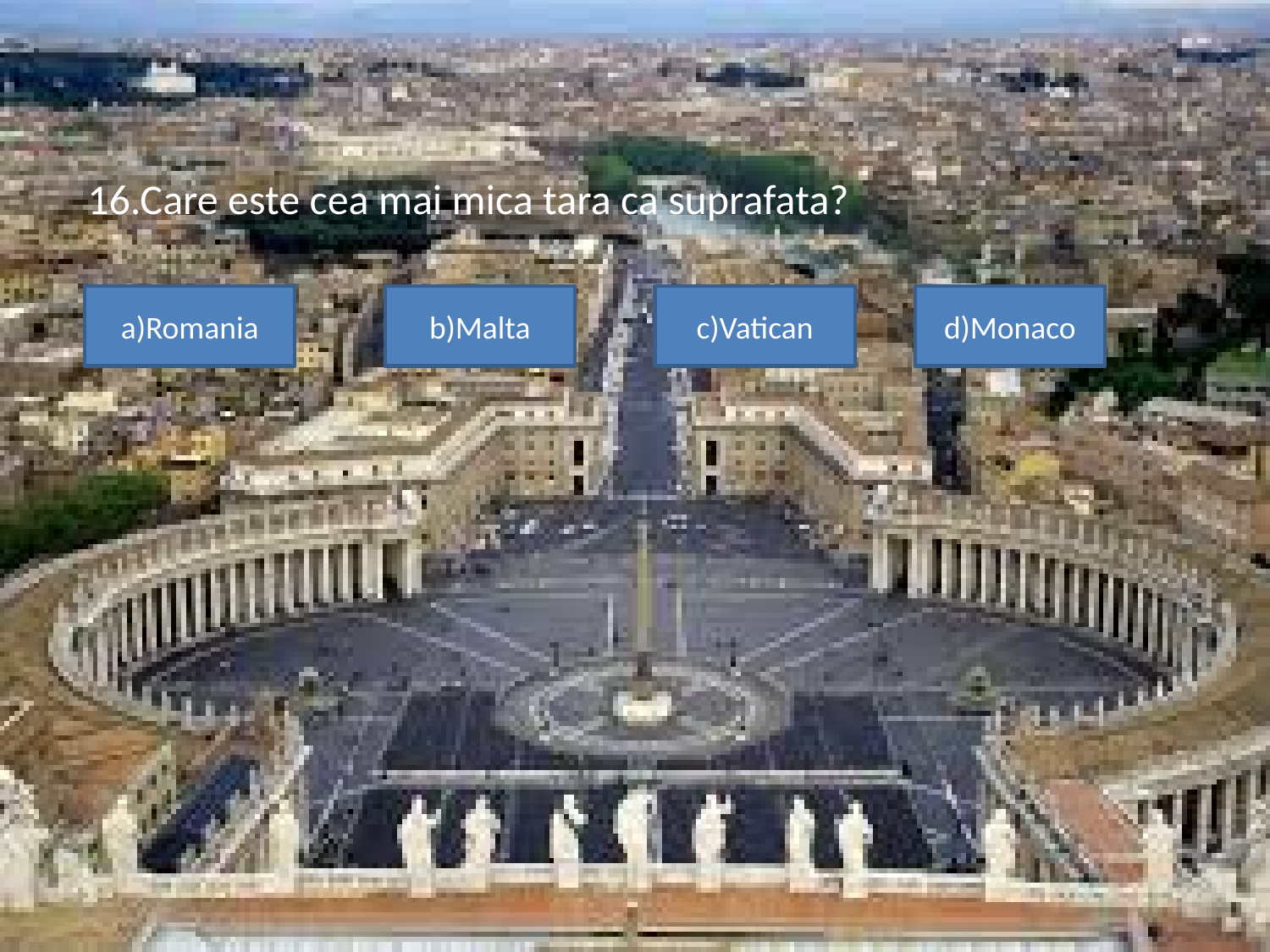

16.Care este cea mai mica tara ca suprafata?
a)Romania
b)Malta
c)Vatican
d)Monaco